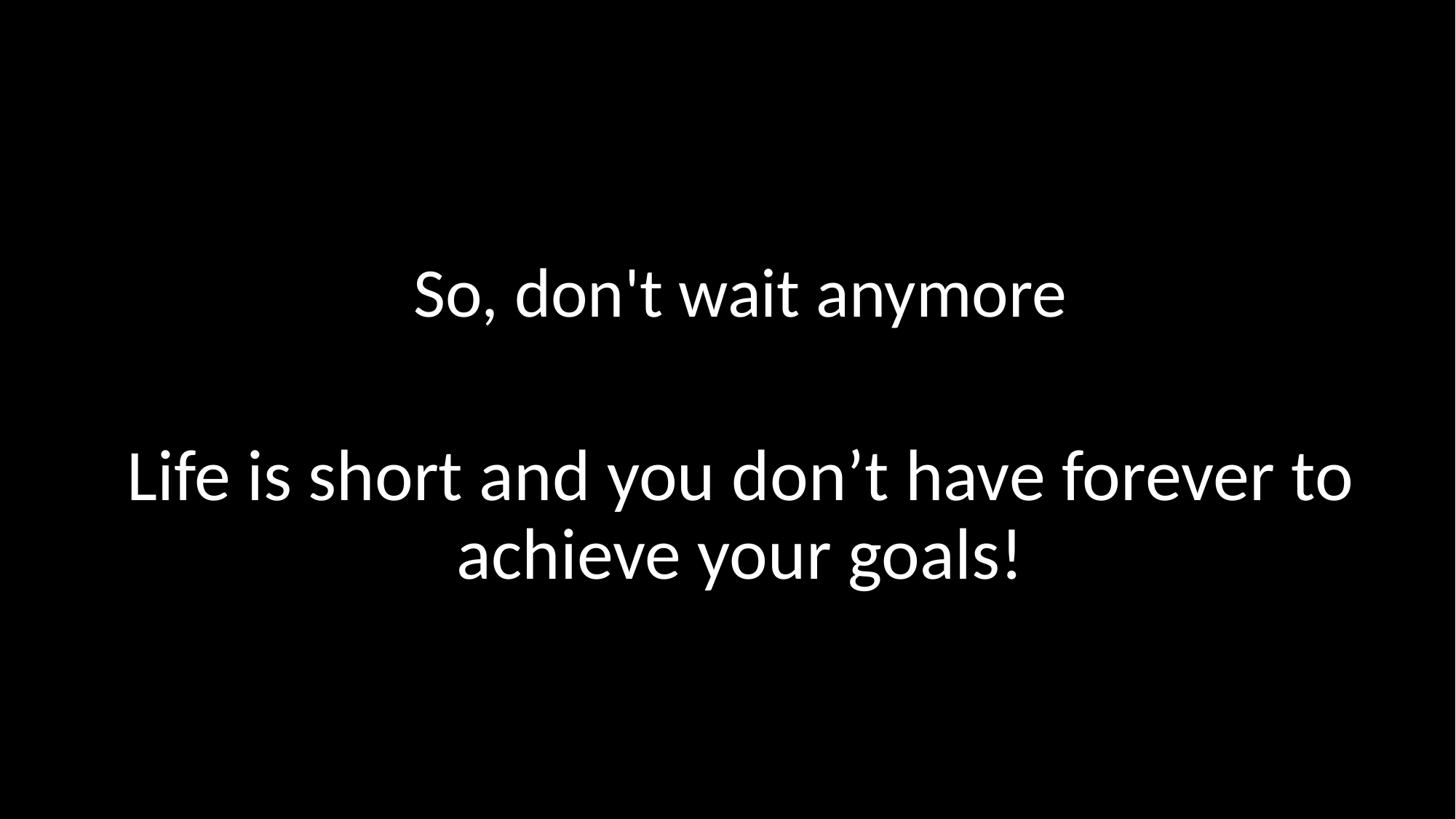

So, don't wait anymore

Life is short and you don’t have forever to achieve your goals!